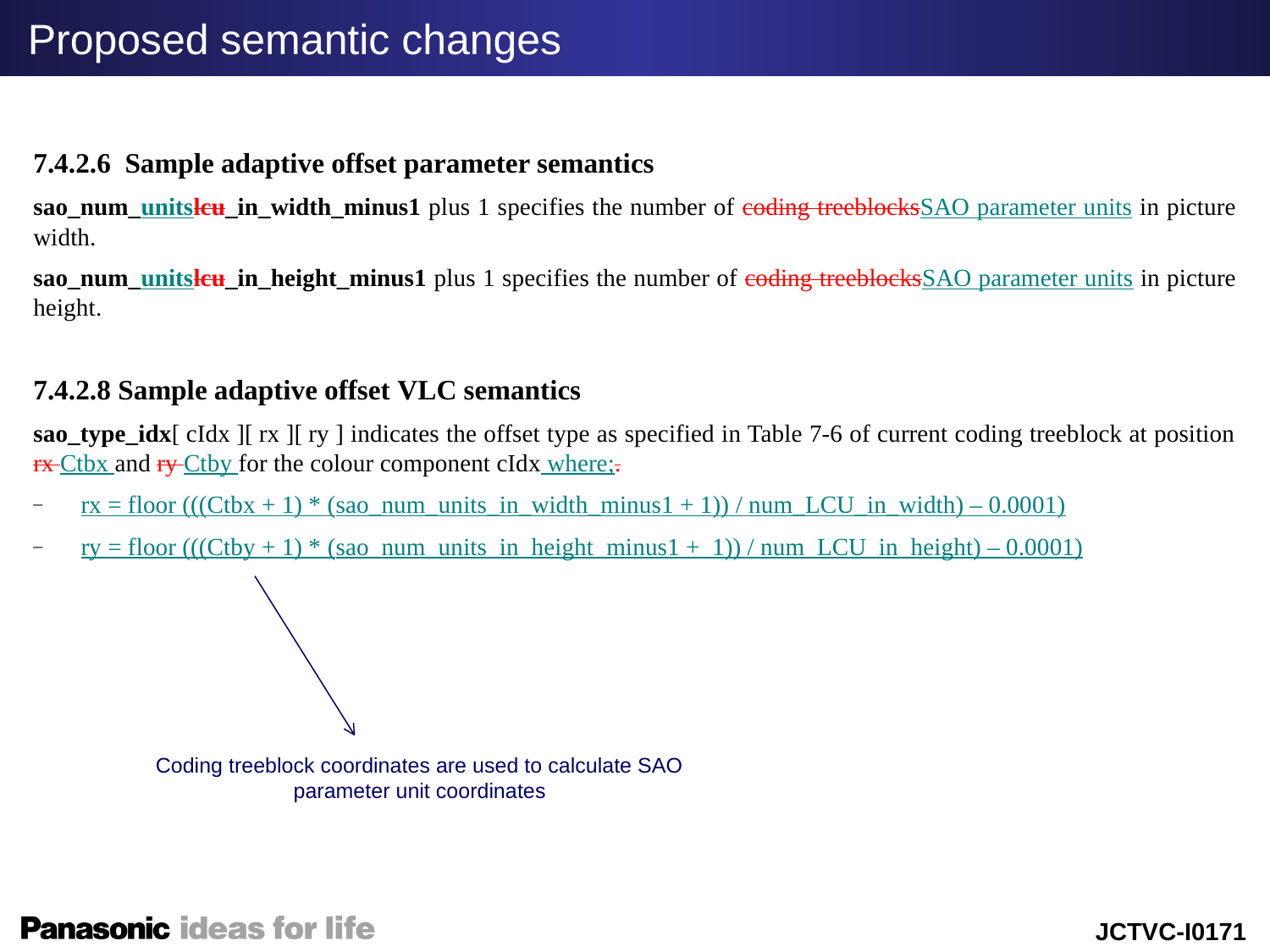

# Proposed semantic changes

7.4.2.6  Sample adaptive offset parameter semantics
sao_num_unitslcu_in_width_minus1 plus 1 specifies the number of coding treeblocksSAO parameter units in picture width.
sao_num_unitslcu_in_height_minus1 plus 1 specifies the number of coding treeblocksSAO parameter units in picture height.

7.4.2.8 Sample adaptive offset VLC semantics
sao_type_idx[ cIdx ][ rx ][ ry ] indicates the offset type as specified in Table 7‑6 of current coding treeblock at position rx Ctbx and ry Ctby for the colour component cIdx where;.
rx = floor (((Ctbx + 1) * (sao_num_units_in_width_minus1 + 1)) / num_LCU_in_width) – 0.0001)
ry = floor (((Ctby + 1) * (sao_num_units_in_height_minus1 +  1)) / num_LCU_in_height) – 0.0001)

Coding treeblock coordinates are used to calculate SAO parameter unit coordinates